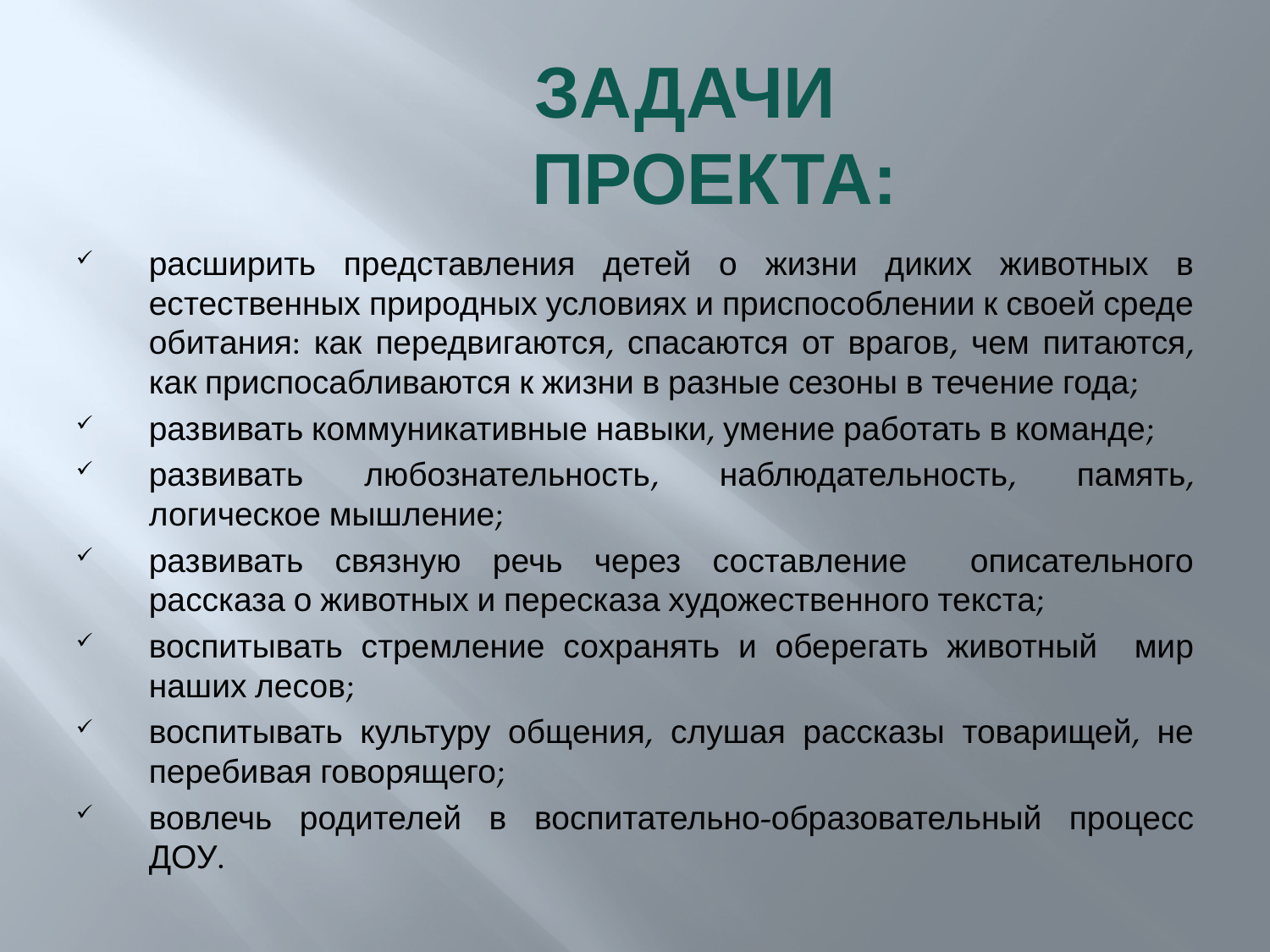

# ЗАДАЧИ ПРОЕКТА:
расширить представления детей о жизни диких животных в естественных природных условиях и приспособлении к своей среде обитания: как передвигаются, спасаются от врагов, чем питаются, как приспосабливаются к жизни в разные сезоны в течение года;
развивать коммуникативные навыки, умение работать в команде;
развивать любознательность, наблюдательность, память, логическое мышление;
развивать связную речь через составление  описательного рассказа о животных и пересказа художественного текста;
воспитывать стремление сохранять и оберегать животный  мир наших лесов;
воспитывать культуру общения, слушая рассказы товарищей, не перебивая говорящего;
вовлечь родителей в воспитательно-образовательный процесс ДОУ.